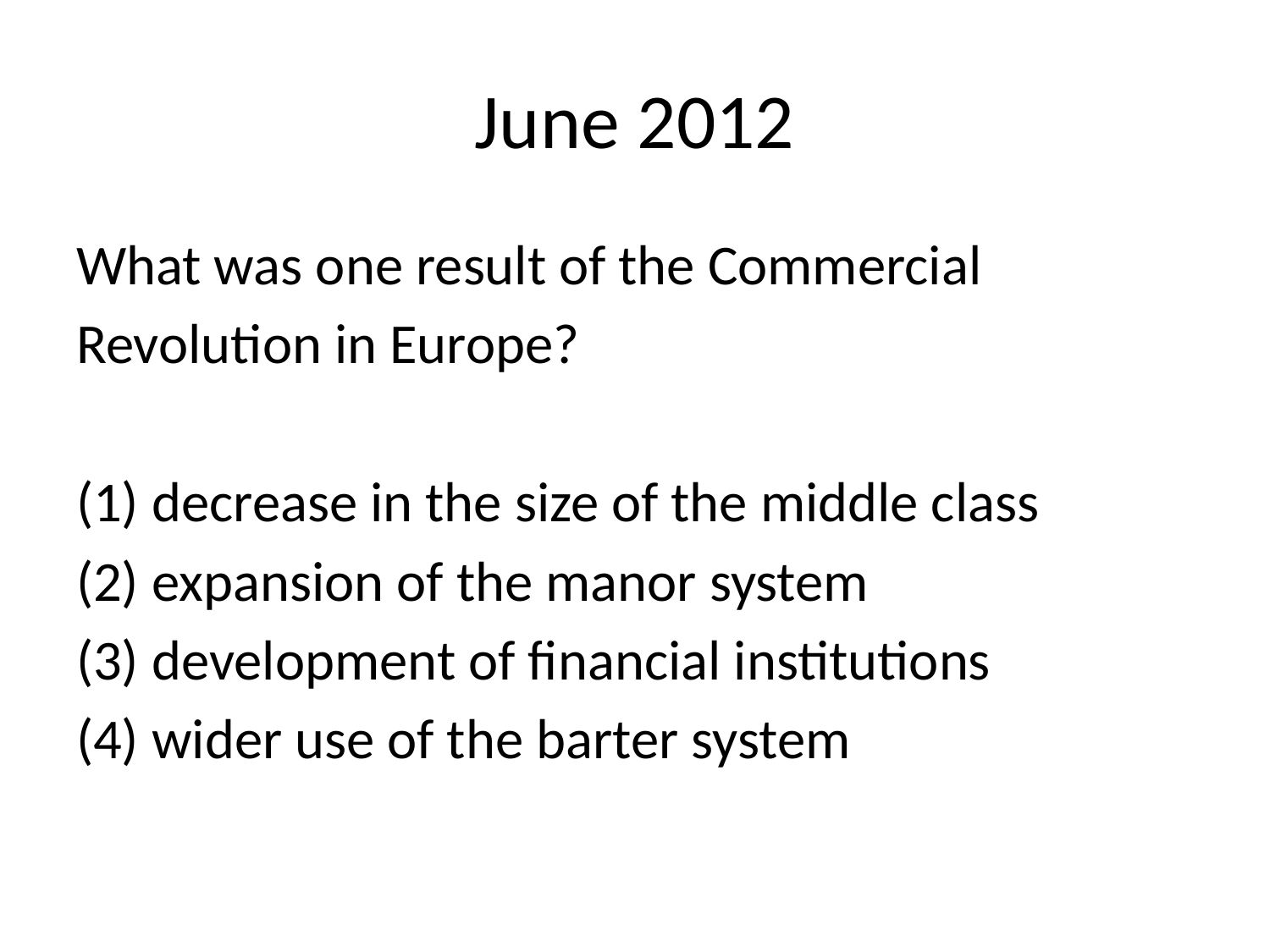

# June 2012
What was one result of the Commercial
Revolution in Europe?

(1) decrease in the size of the middle class
(2) expansion of the manor system
(3) development of financial institutions
(4) wider use of the barter system